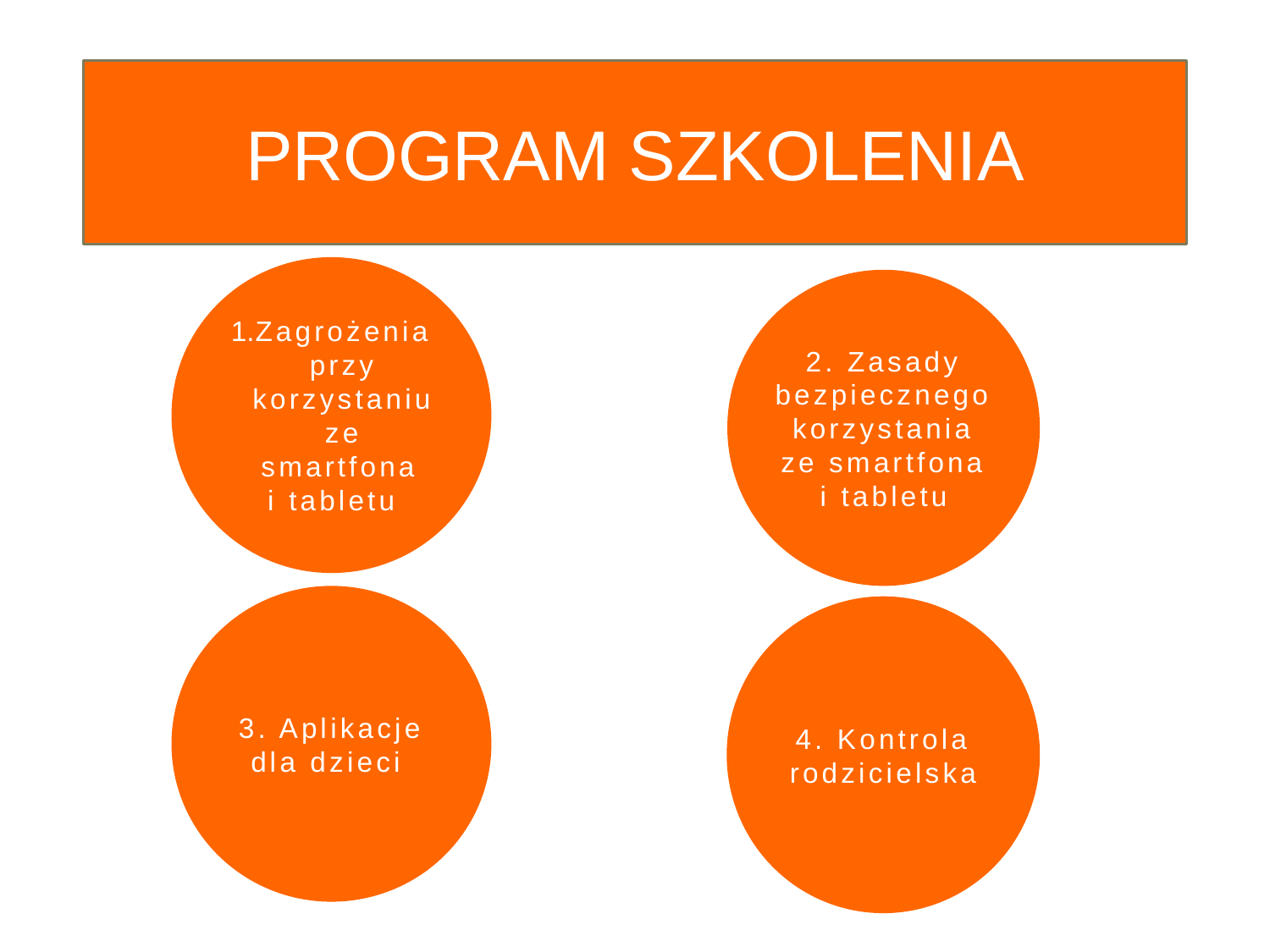

PROGRAM SZKOLENIA
Zagrożenia przy korzystaniu ze smartfona
i tabletu
2. Zasady bezpiecznego korzystania ze smartfona i tabletu
3. Aplikacje dla dzieci
4. Kontrola rodzicielska